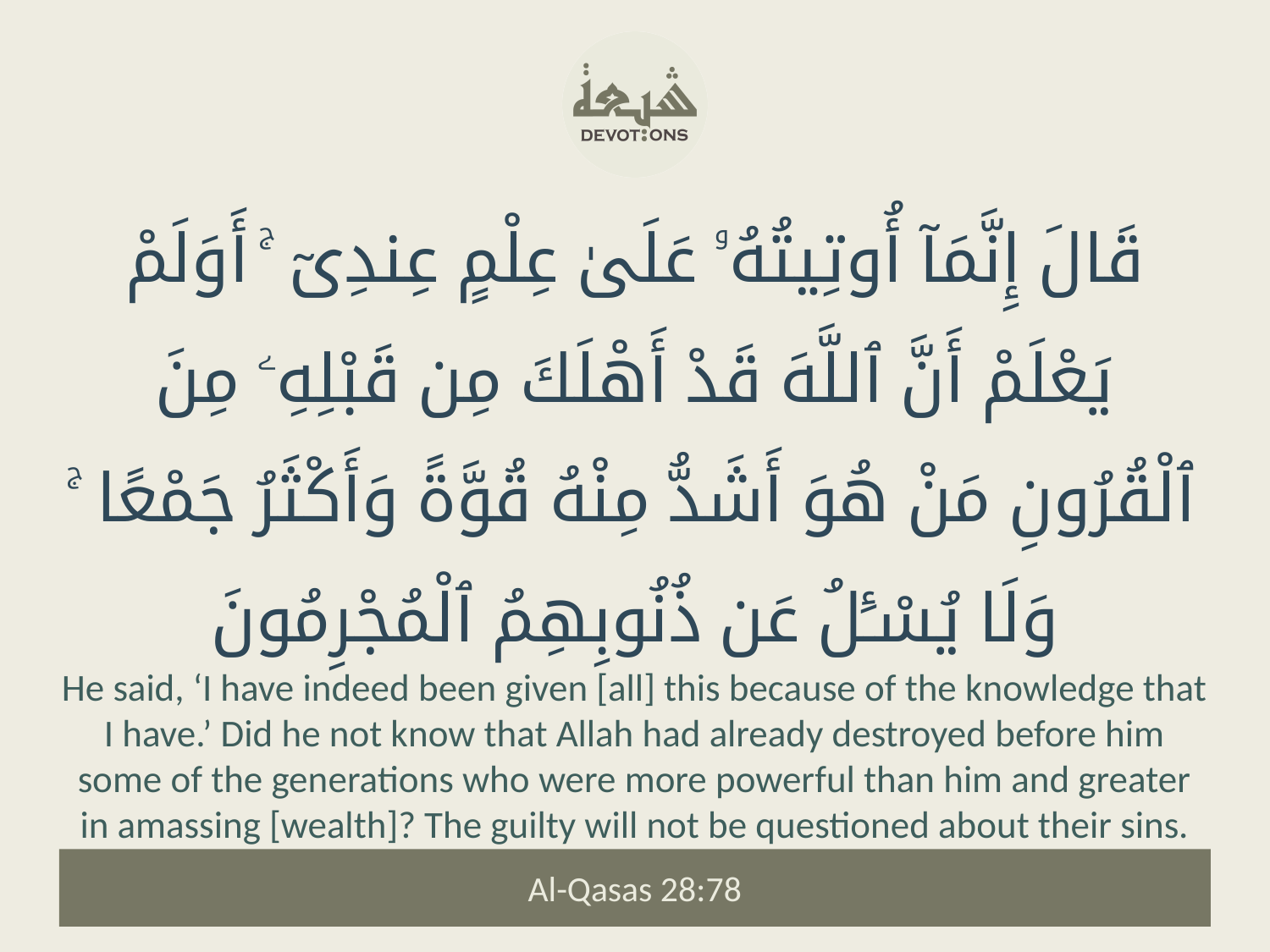

قَالَ إِنَّمَآ أُوتِيتُهُۥ عَلَىٰ عِلْمٍ عِندِىٓ ۚ أَوَلَمْ يَعْلَمْ أَنَّ ٱللَّهَ قَدْ أَهْلَكَ مِن قَبْلِهِۦ مِنَ ٱلْقُرُونِ مَنْ هُوَ أَشَدُّ مِنْهُ قُوَّةً وَأَكْثَرُ جَمْعًا ۚ وَلَا يُسْـَٔلُ عَن ذُنُوبِهِمُ ٱلْمُجْرِمُونَ
He said, ‘I have indeed been given [all] this because of the knowledge that I have.’ Did he not know that Allah had already destroyed before him some of the generations who were more powerful than him and greater in amassing [wealth]? The guilty will not be questioned about their sins.
Al-Qasas 28:78